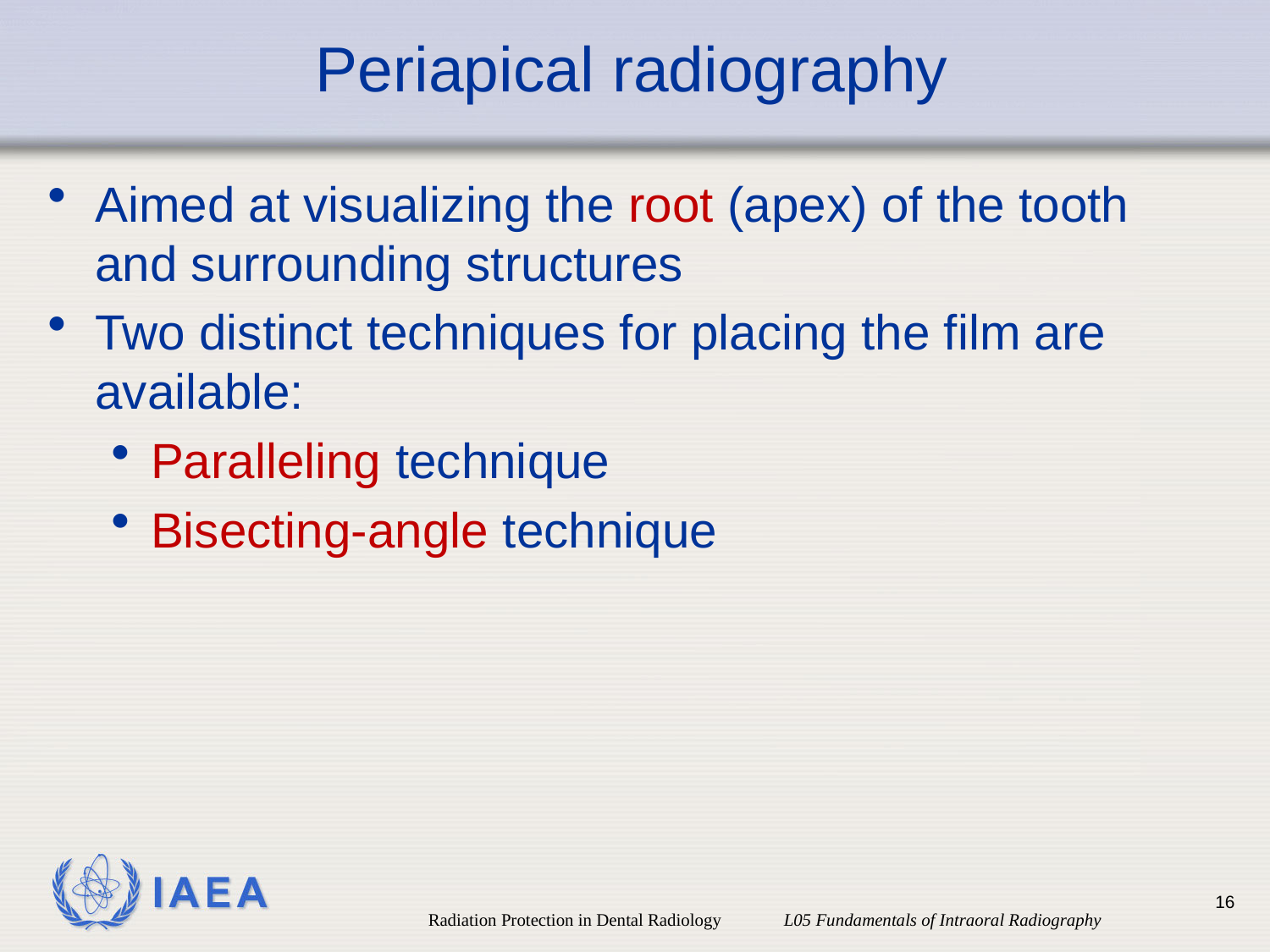

# Periapical radiography
Aimed at visualizing the root (apex) of the tooth and surrounding structures
Two distinct techniques for placing the film are available:
Paralleling technique
Bisecting-angle technique
16
Radiation Protection in Dental Radiology              L05 Fundamentals of Intraoral Radiography